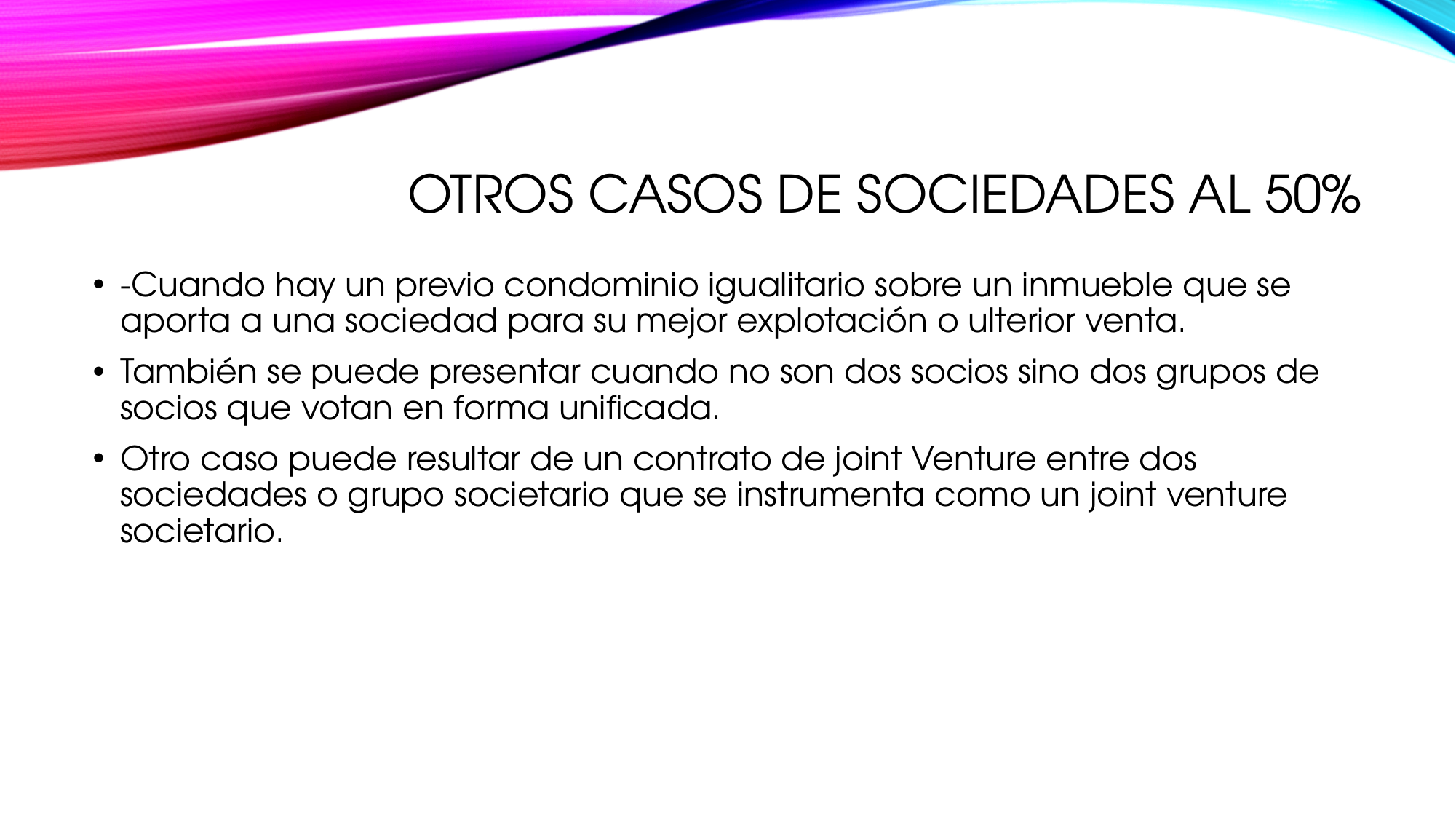

# otros casos de sociedades al 50%
-Cuando hay un previo condominio igualitario sobre un inmueble que se aporta a una sociedad para su mejor explotación o ulterior venta.
También se puede presentar cuando no son dos socios sino dos grupos de socios que votan en forma unificada.
Otro caso puede resultar de un contrato de joint Venture entre dos sociedades o grupo societario que se instrumenta como un joint venture societario.